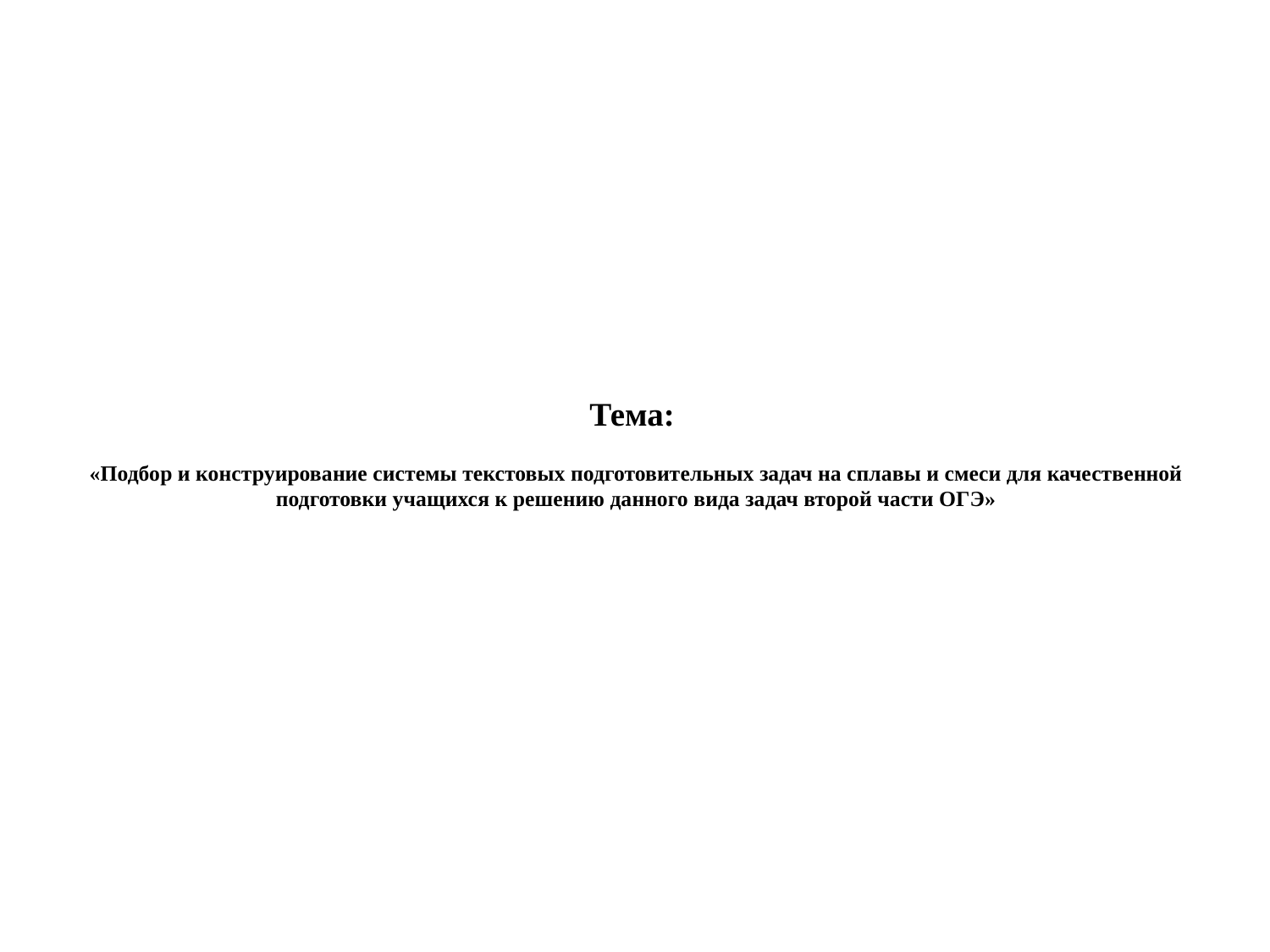

# Тема: «Подбор и конструирование системы текстовых подготовительных задач на сплавы и смеси для качественной подготовки учащихся к решению данного вида задач второй части ОГЭ»